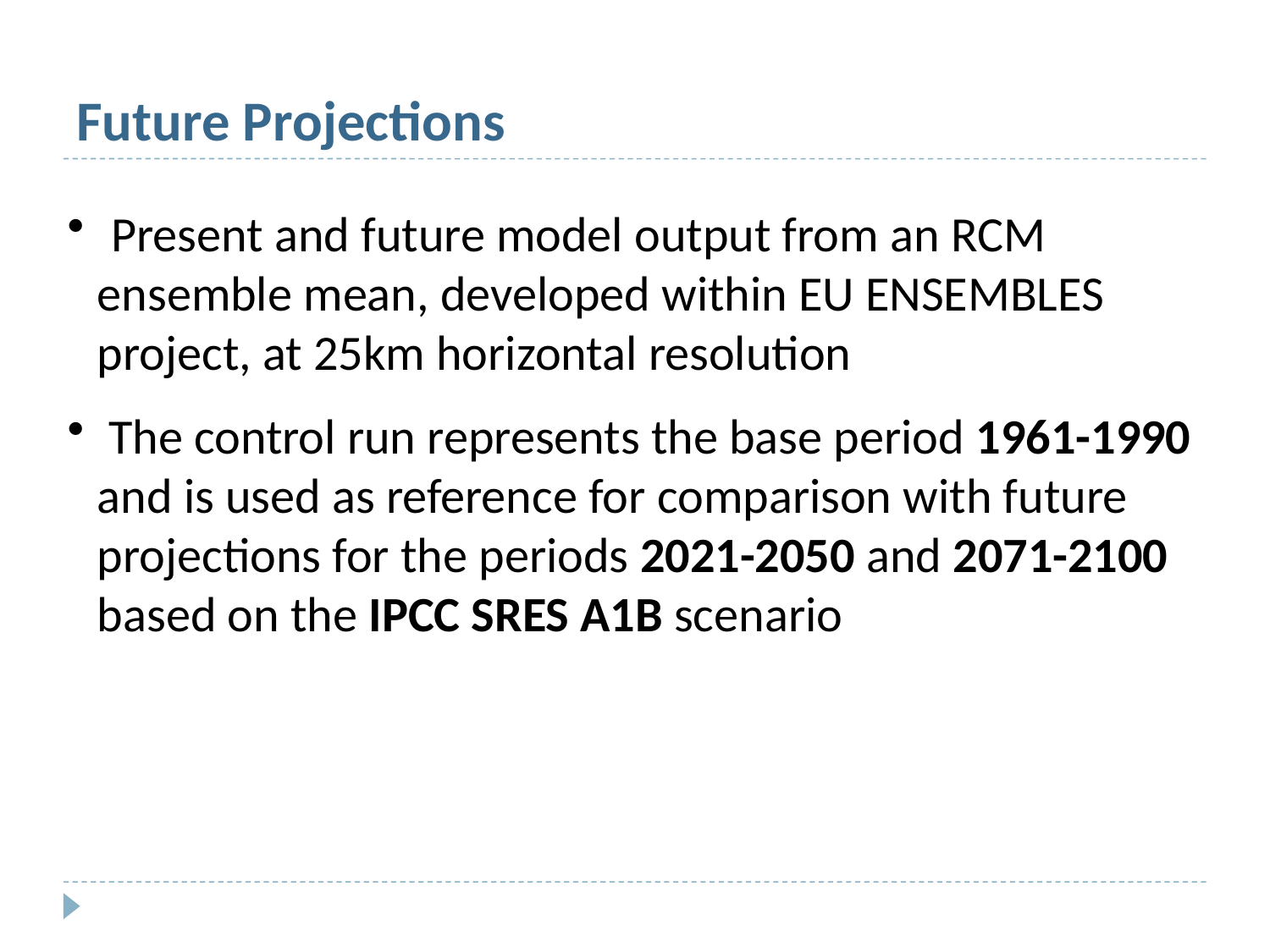

# Future Projections
 Present and future model output from an RCM ensemble mean, developed within EU ENSEMBLES project, at 25km horizontal resolution
 The control run represents the base period 1961-1990 and is used as reference for comparison with future projections for the periods 2021-2050 and 2071-2100 based on the IPCC SRES A1B scenario